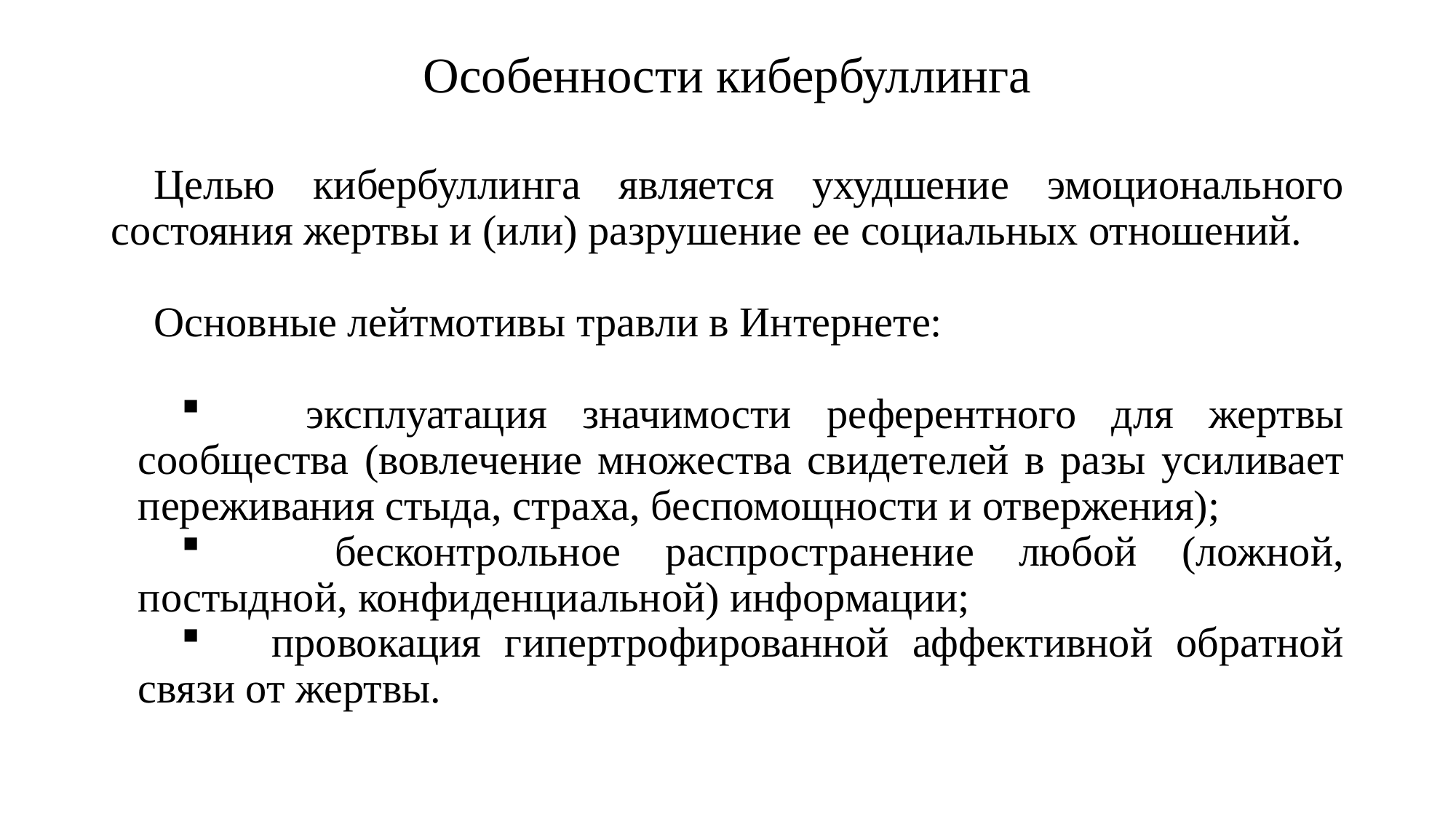

# Особенности кибербуллинга
Целью кибербуллинга является ухудшение эмоционального состояния жертвы и (или) разрушение ее социальных отношений.

Основные лейтмотивы травли в Интернете:

   эксплуатация значимости референтного для жертвы сообщества (вовлечение множества свидетелей в разы усиливает переживания стыда, страха, беспомощности и отвержения);
   бесконтрольное распространение любой (ложной, постыдной, конфиденциальной) информации;
   провокация гипертрофированной аффективной обратной связи от жертвы.